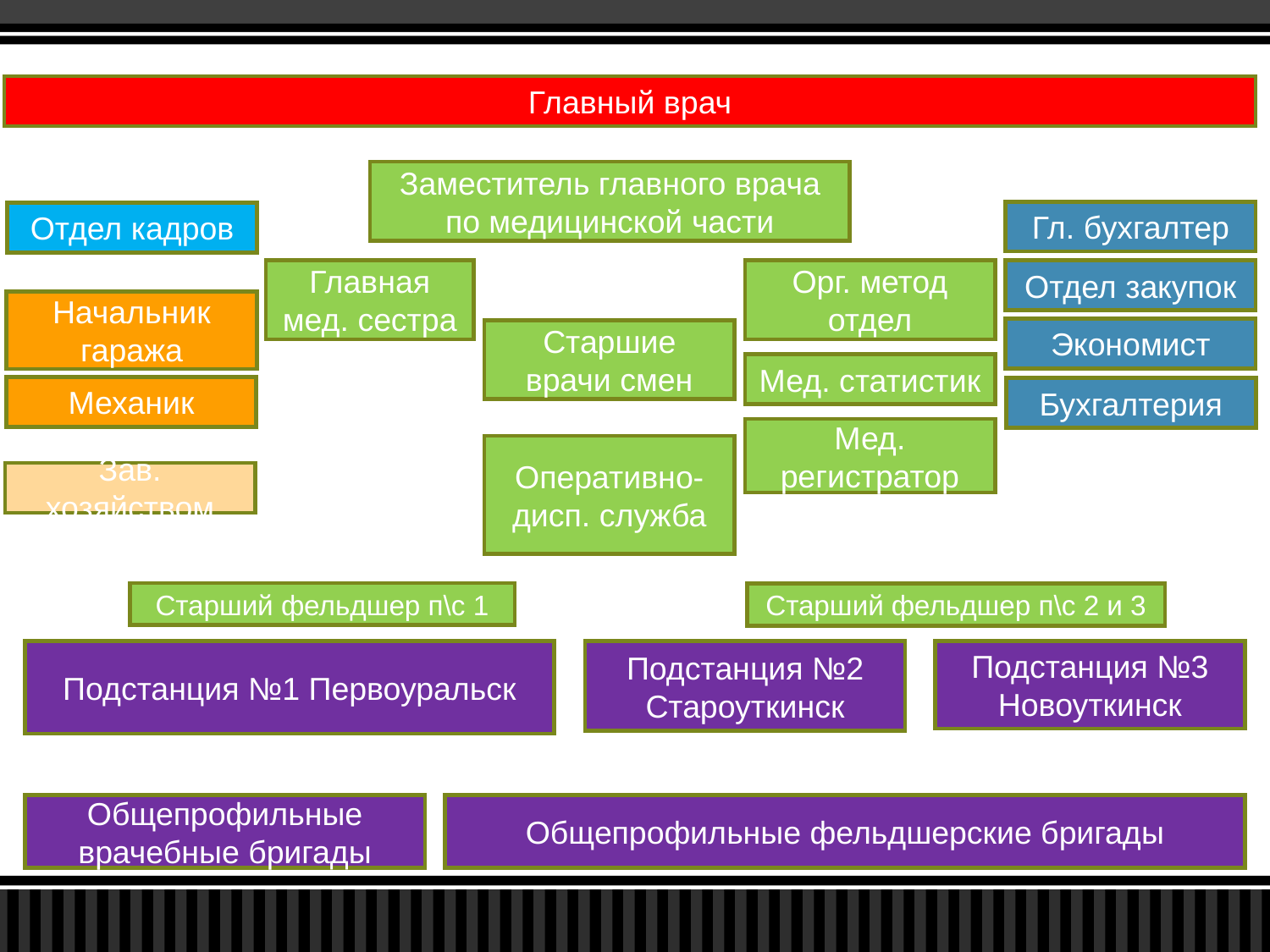

Главный врач
Заместитель главного врача по медицинской части
Гл. бухгалтер
Отдел кадров
Орг. метод отдел
Отдел закупок
Главная мед. сестра
Начальник гаража
Экономист
Старшие врачи смен
Мед. статистик
Механик
Бухгалтерия
Мед. регистратор
Оперативно-дисп. служба
Зав. хозяйством
Старший фельдшер п\с 1
Старший фельдшер п\с 2 и 3
Подстанция №1 Первоуральск
Подстанция №2 Староуткинск
Подстанция №3 Новоуткинск
Общепрофильные фельдшерские бригады
Общепрофильные врачебные бригады